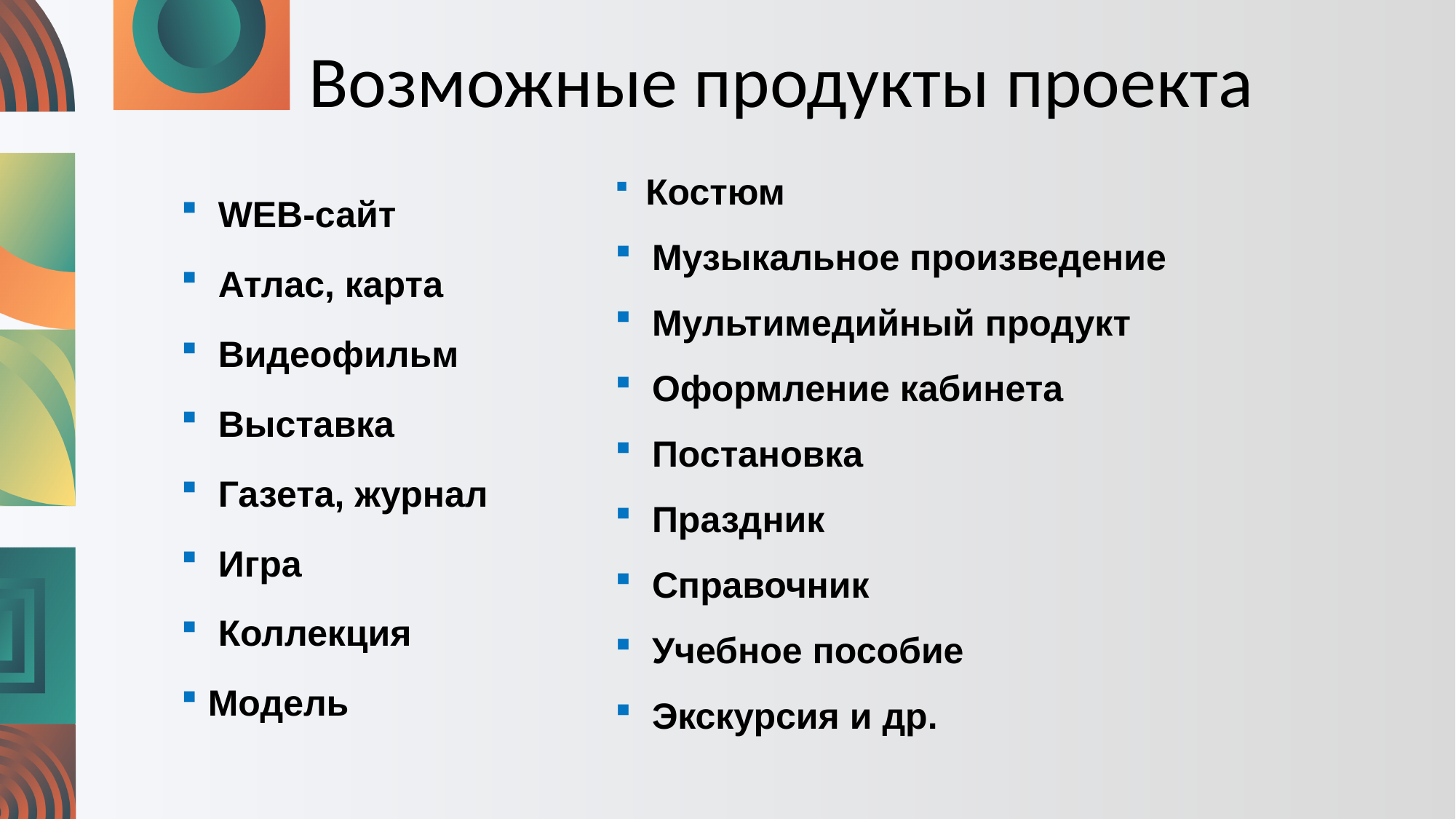

# Возможные продукты проекта
  Костюм
  Музыкальное произведение
  Мультимедийный продукт
  Оформление кабинета
  Постановка
  Праздник
  Справочник
  Учебное пособие
  Экскурсия и др.
  WEB-сайт
  Атлас, карта
  Видеофильм
  Выставка
  Газета, журнал
  Игра
  Коллекция
 Модель